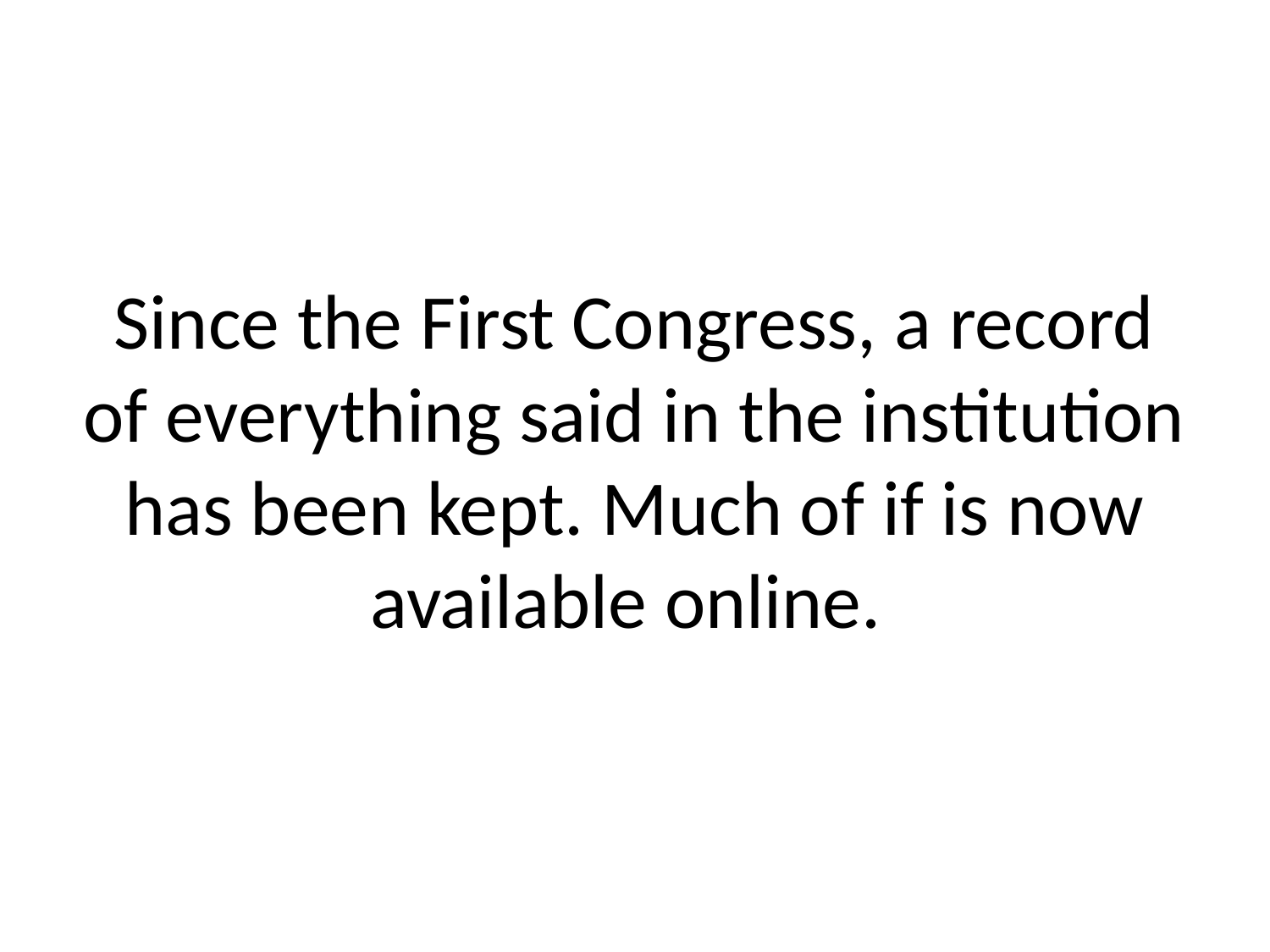

# Since the First Congress, a record of everything said in the institution has been kept. Much of if is now available online.